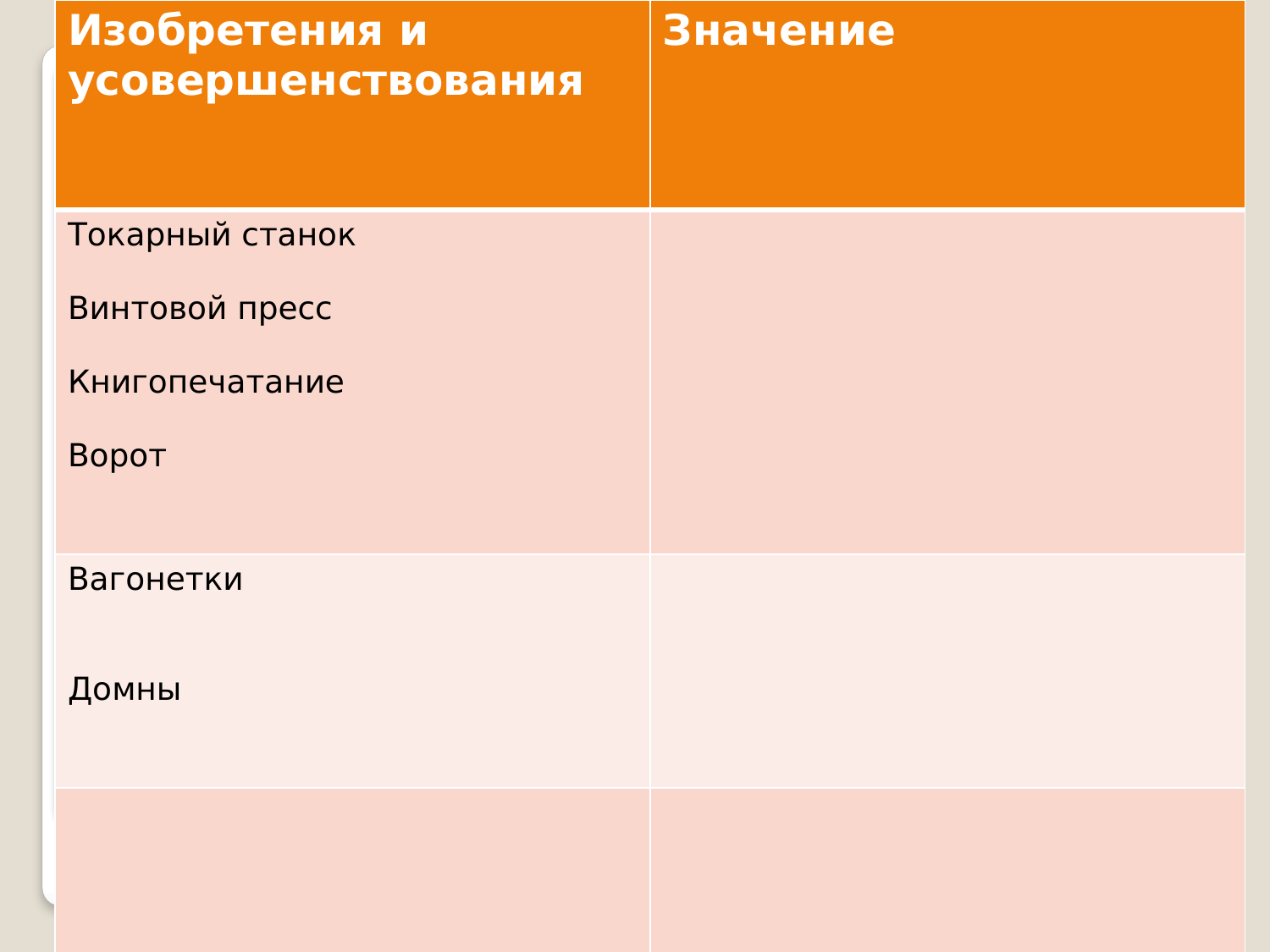

| Изобретения и усовершенствования | Значение |
| --- | --- |
| Токарный станок Винтовой пресс Книгопечатание Ворот |  |
| Вагонетки Домны |  |
|  |  |